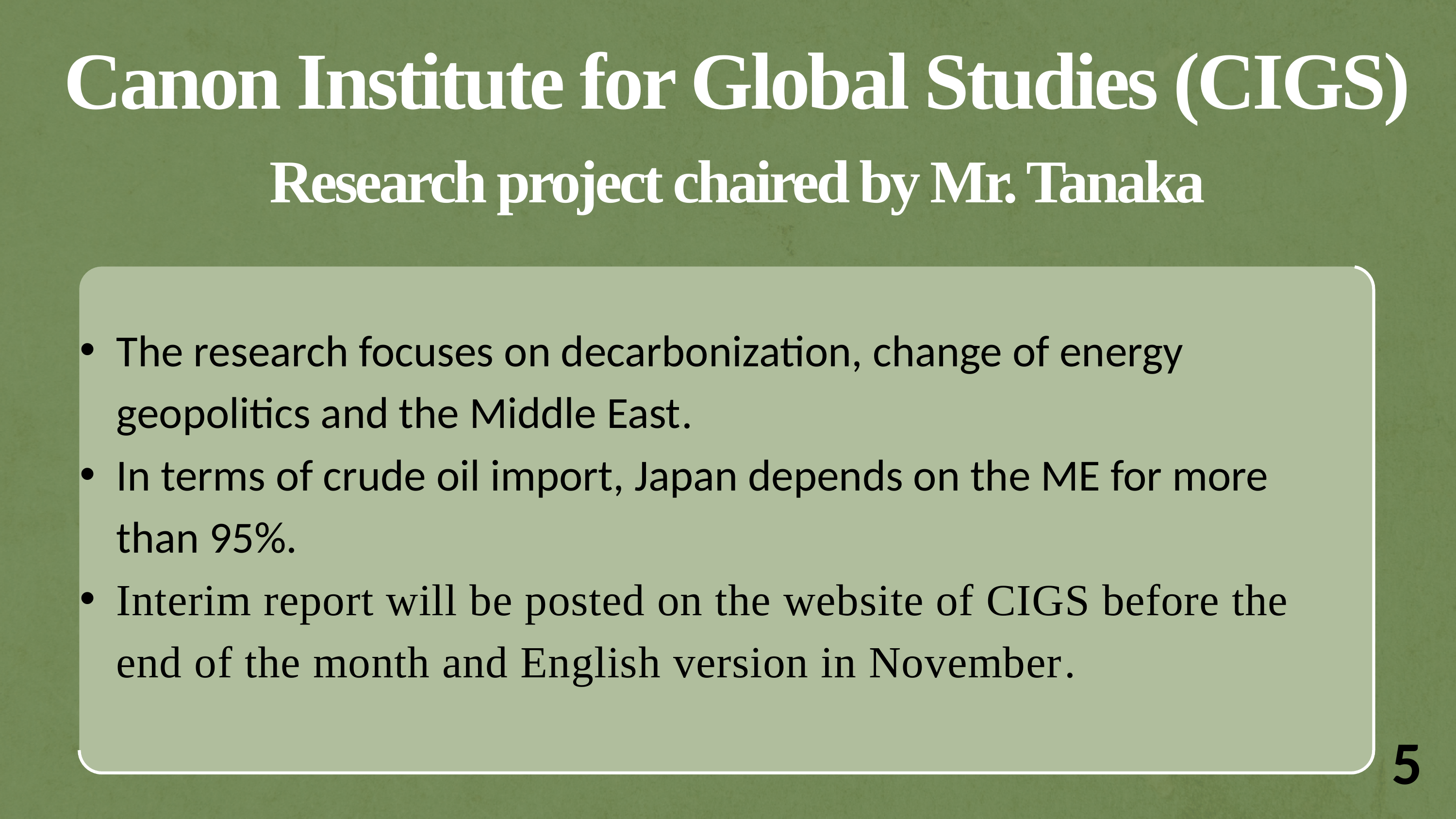

# Canon Institute for Global Studies (CIGS) Research project chaired by Mr. Tanaka

The research focuses on decarbonization, change of energy geopolitics and the Middle East.
In terms of crude oil import, Japan depends on the ME for more than 95%.
Interim report will be posted on the website of CIGS before the end of the month and English version in November.
5